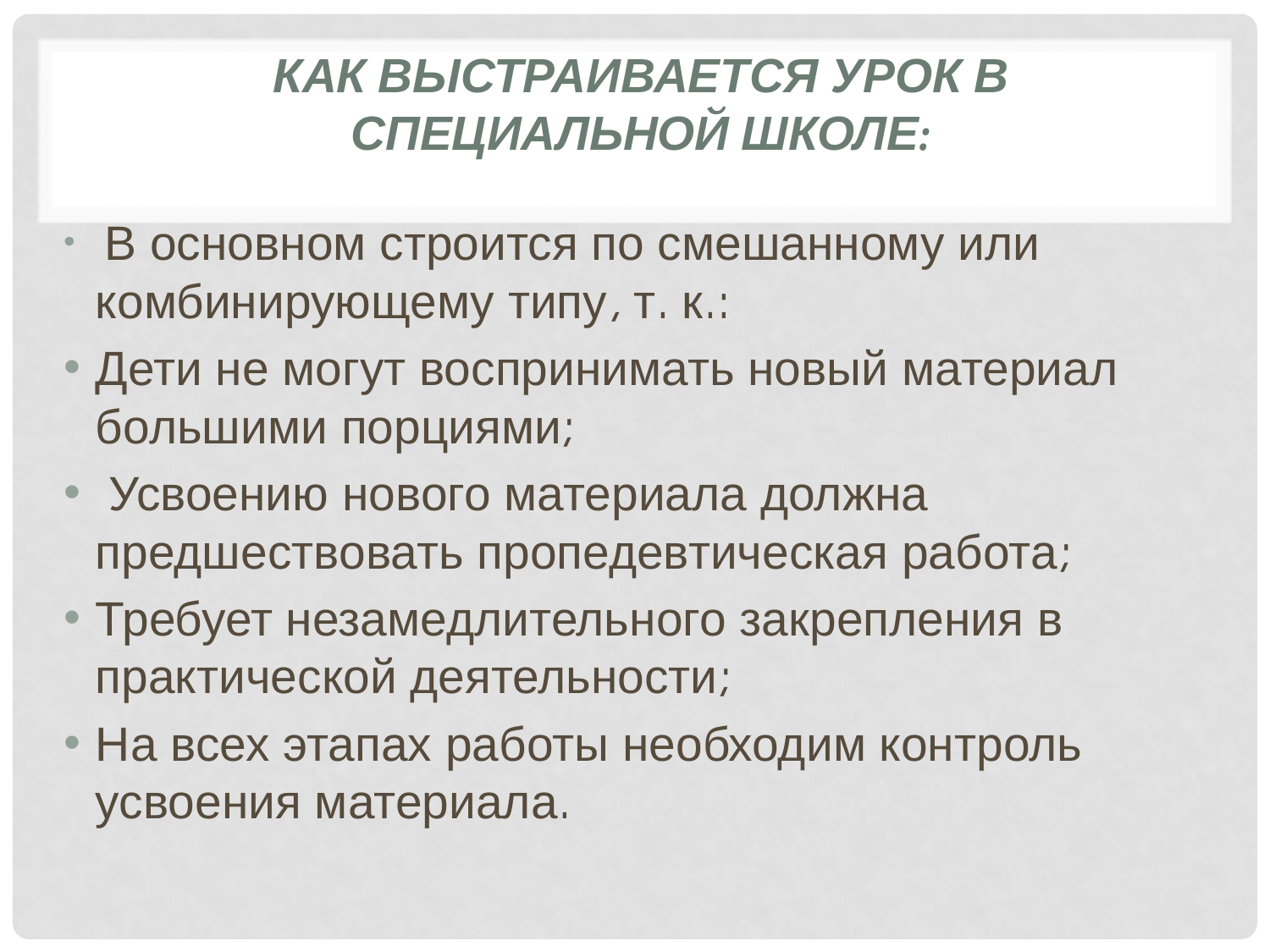

# Как выстраивается урок в специальной школе:
 В основном строится по смешанному или комбинирующему типу, т. к.:
Дети не могут воспринимать новый материал большими порциями;
 Усвоению нового материала должна предшествовать пропедевтическая работа;
Требует незамедлительного закрепления в практической деятельности;
На всех этапах работы необходим контроль усвоения материала.